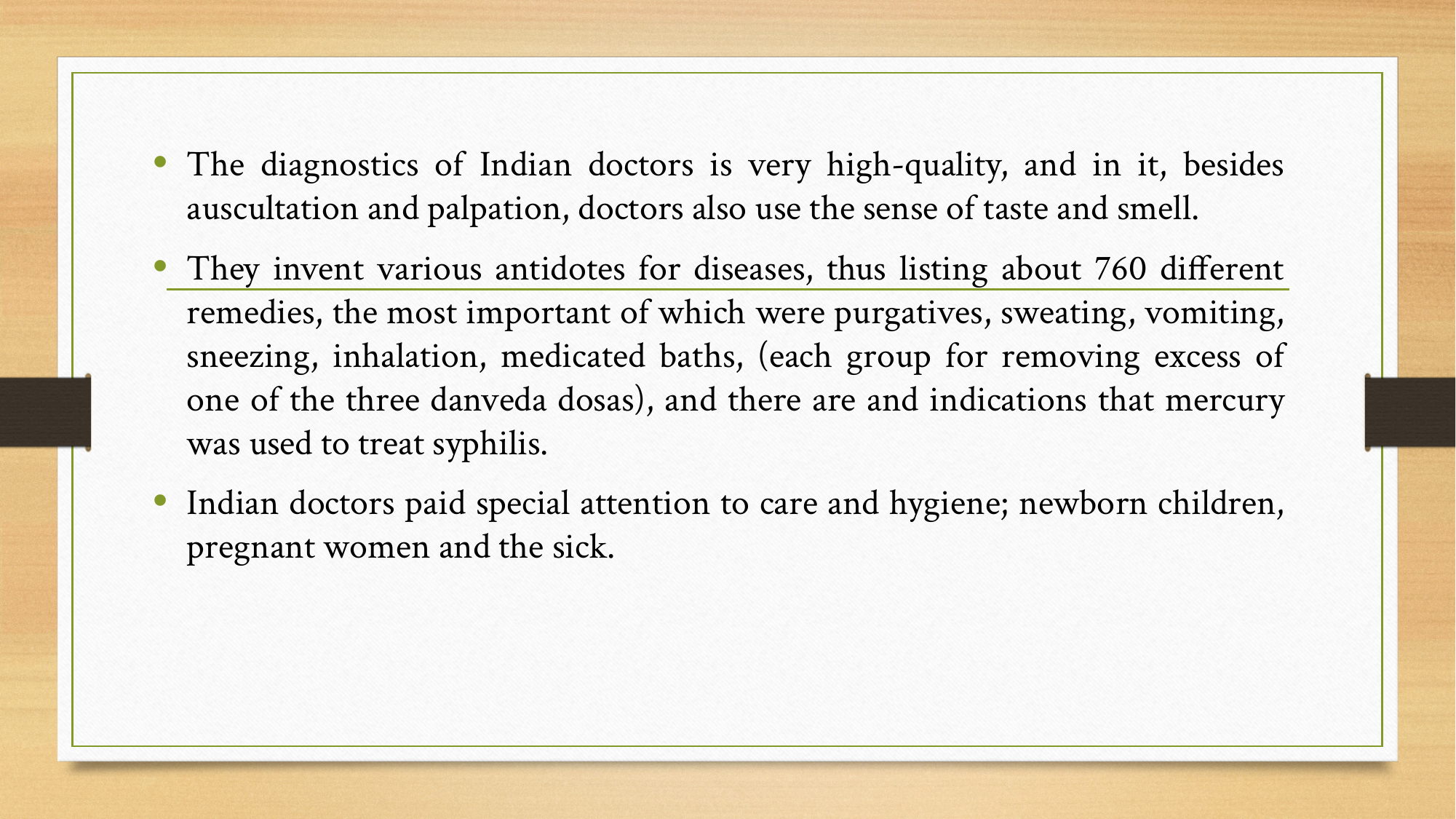

The diagnostics of Indian doctors is very high-quality, and in it, besides auscultation and palpation, doctors also use the sense of taste and smell.
They invent various antidotes for diseases, thus listing about 760 different remedies, the most important of which were purgatives, sweating, vomiting, sneezing, inhalation, medicated baths, (each group for removing excess of one of the three danveda dosas), and there are and indications that mercury was used to treat syphilis.
Indian doctors paid special attention to care and hygiene; newborn children, pregnant women and the sick.